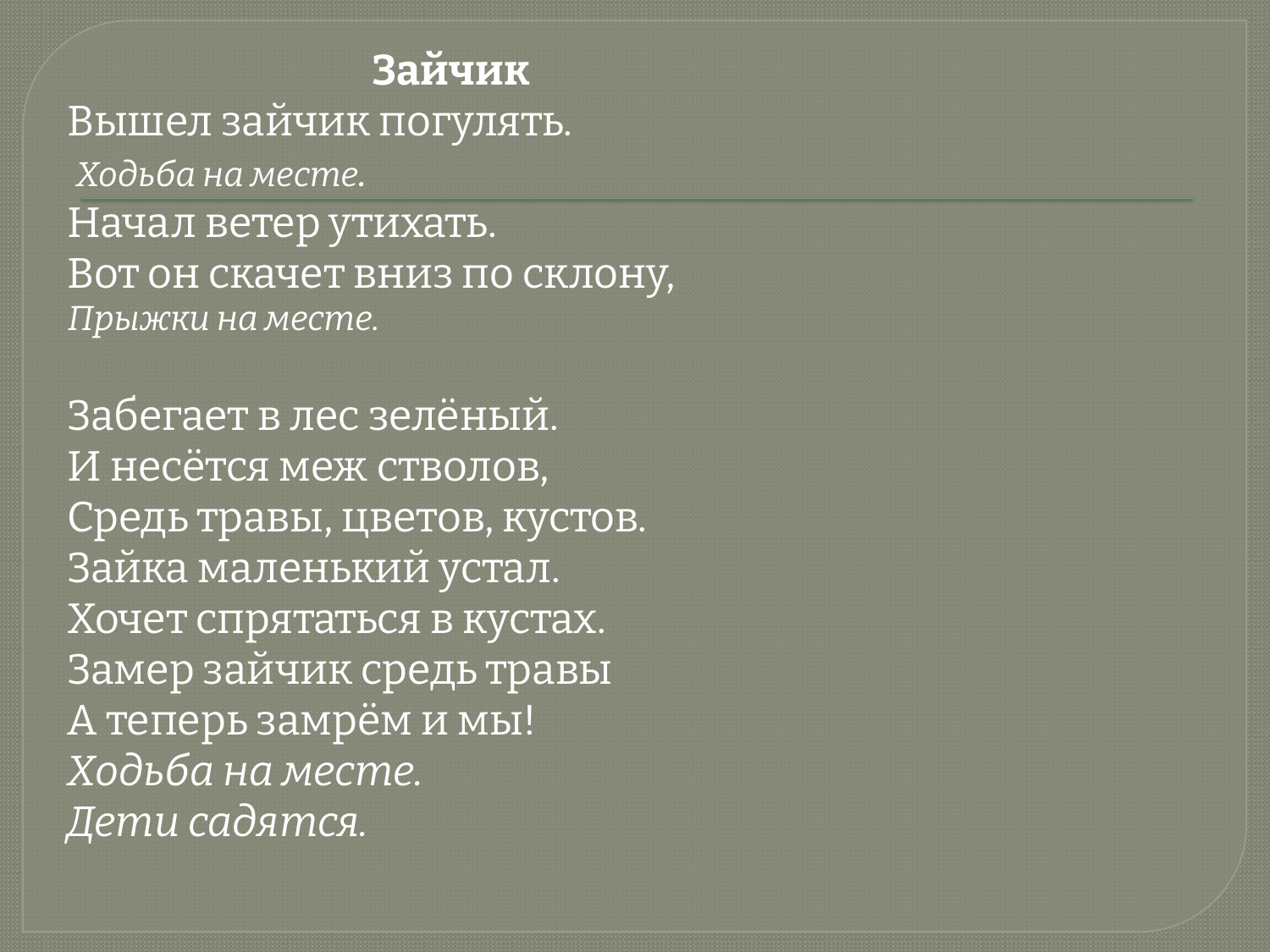

Зайчик
Вышел зайчик погулять.
 Ходьба на месте.
Начал ветер утихать.
Вот он скачет вниз по склону,
Прыжки на месте.

Забегает в лес зелёный.
И несётся меж стволов,
Средь травы, цветов, кустов.
Зайка маленький устал.
Хочет спрятаться в кустах.
Замер зайчик средь травы
А теперь замрём и мы!
Ходьба на месте.
Дети садятся.